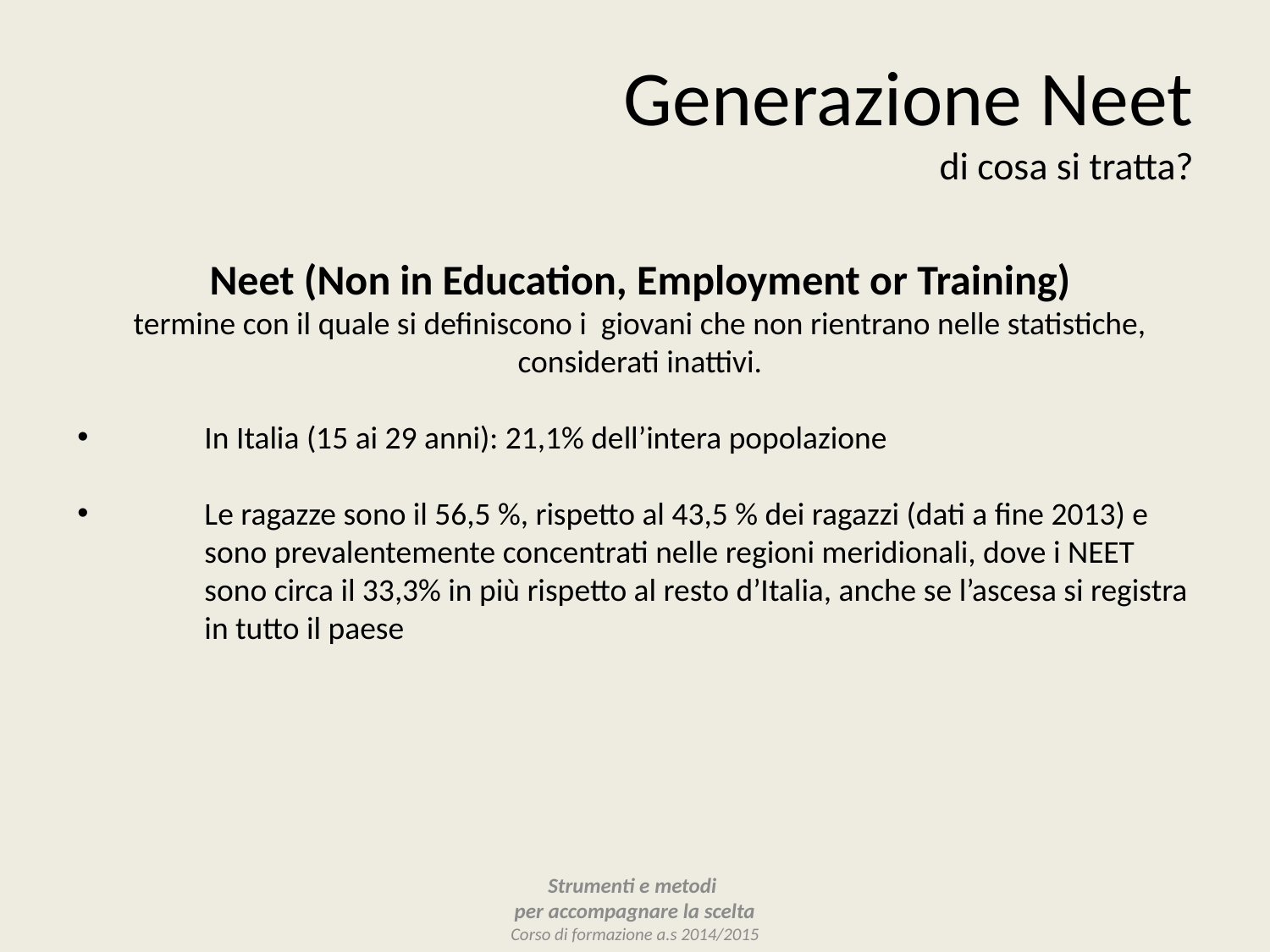

# Generazione Neet di cosa si tratta?
Neet (Non in Education, Employment or Training)
termine con il quale si definiscono i  giovani che non rientrano nelle statistiche, considerati inattivi.

 	In Italia (15 ai 29 anni): 21,1% dell’intera popolazione

 	Le ragazze sono il 56,5 %, rispetto al 43,5 % dei ragazzi (dati a fine 2013) e 	sono prevalentemente concentrati nelle regioni meridionali, dove i NEET  	sono circa il 33,3% in più rispetto al resto d’Italia, anche se l’ascesa si registra 	in tutto il paese

Strumenti e metodi
per accompagnare la scelta
Corso di formazione a.s 2014/2015